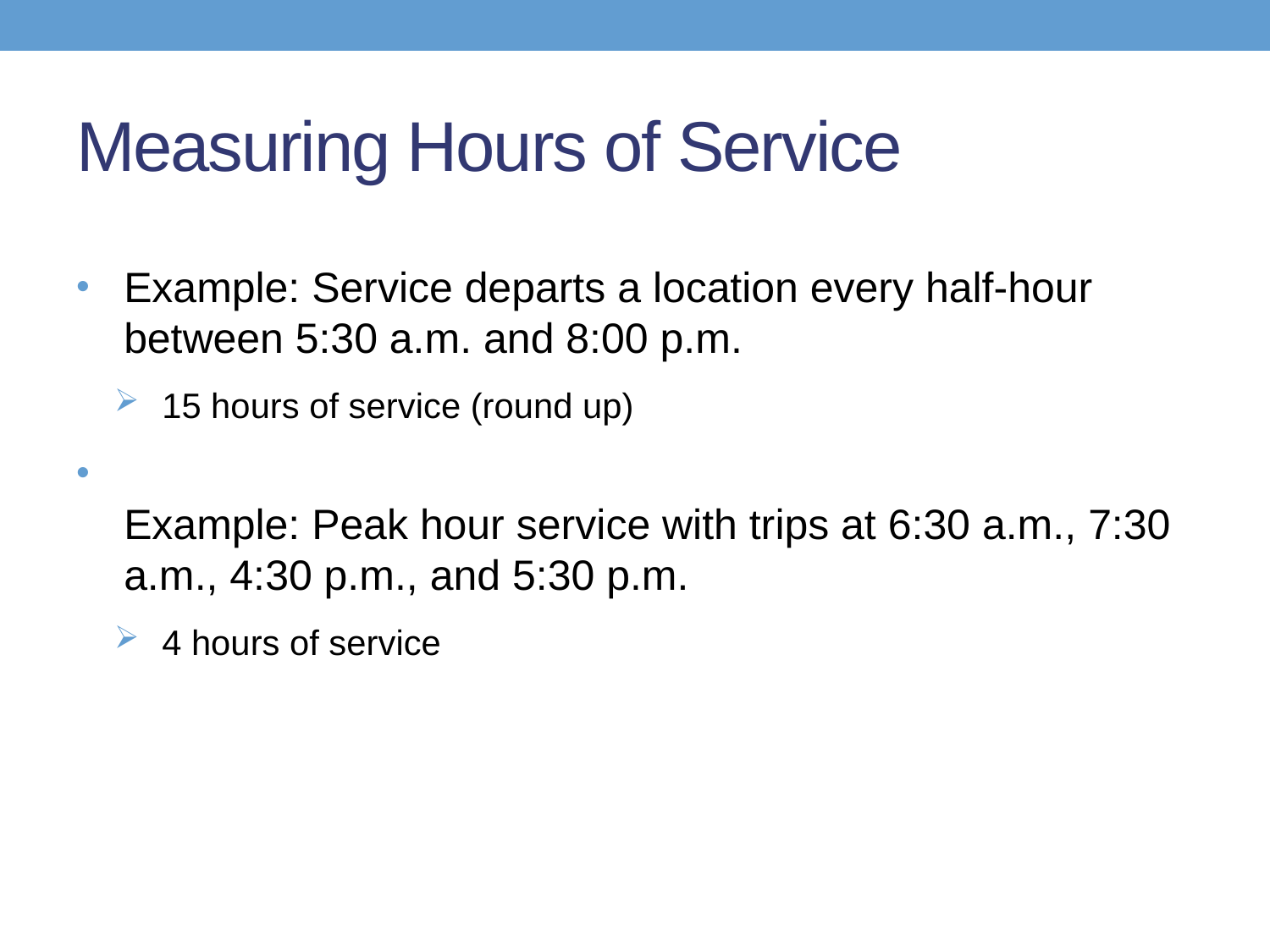

# Measuring Hours of Service
Example: Service departs a location every half-hour between 5:30 a.m. and 8:00 p.m.
15 hours of service (round up)
Example: Peak hour service with trips at 6:30 a.m., 7:30 a.m., 4:30 p.m., and 5:30 p.m.
4 hours of service